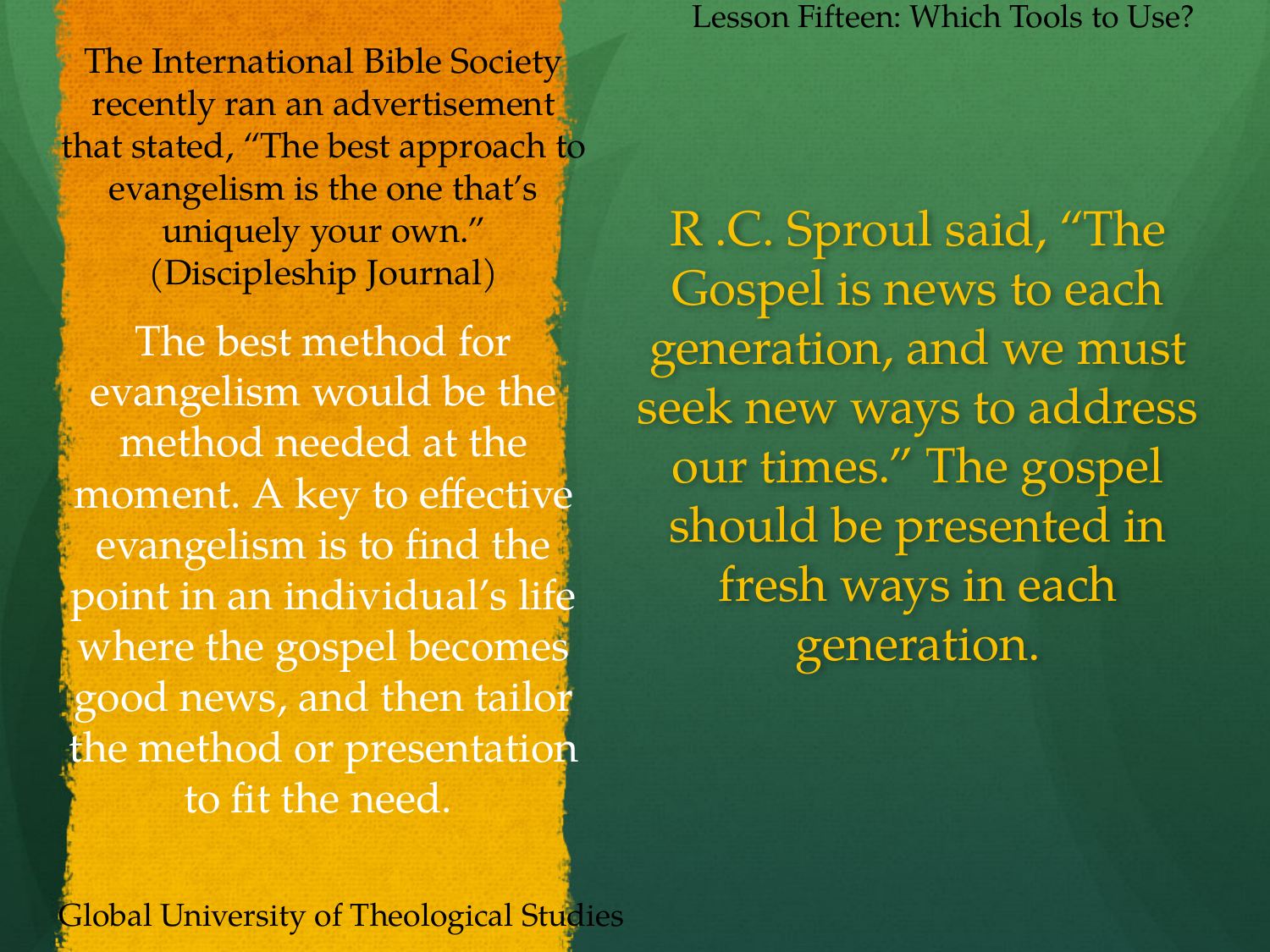

Lesson Fifteen: Which Tools to Use?

	The International Bible Society recently ran an advertisement that stated, “The best approach to evangelism is the one that’s uniquely your own.” (Discipleship Journal)

	R .C. Sproul said, “The Gospel is news to each generation, and we must seek new ways to address our times.” The gospel should be presented in fresh ways in each generation.
	The best method for evangelism would be the method needed at the moment. A key to effective evangelism is to find the point in an individual’s life where the gospel becomes good news, and then tailor the method or presentation to fit the need.
Global University of Theological Studies